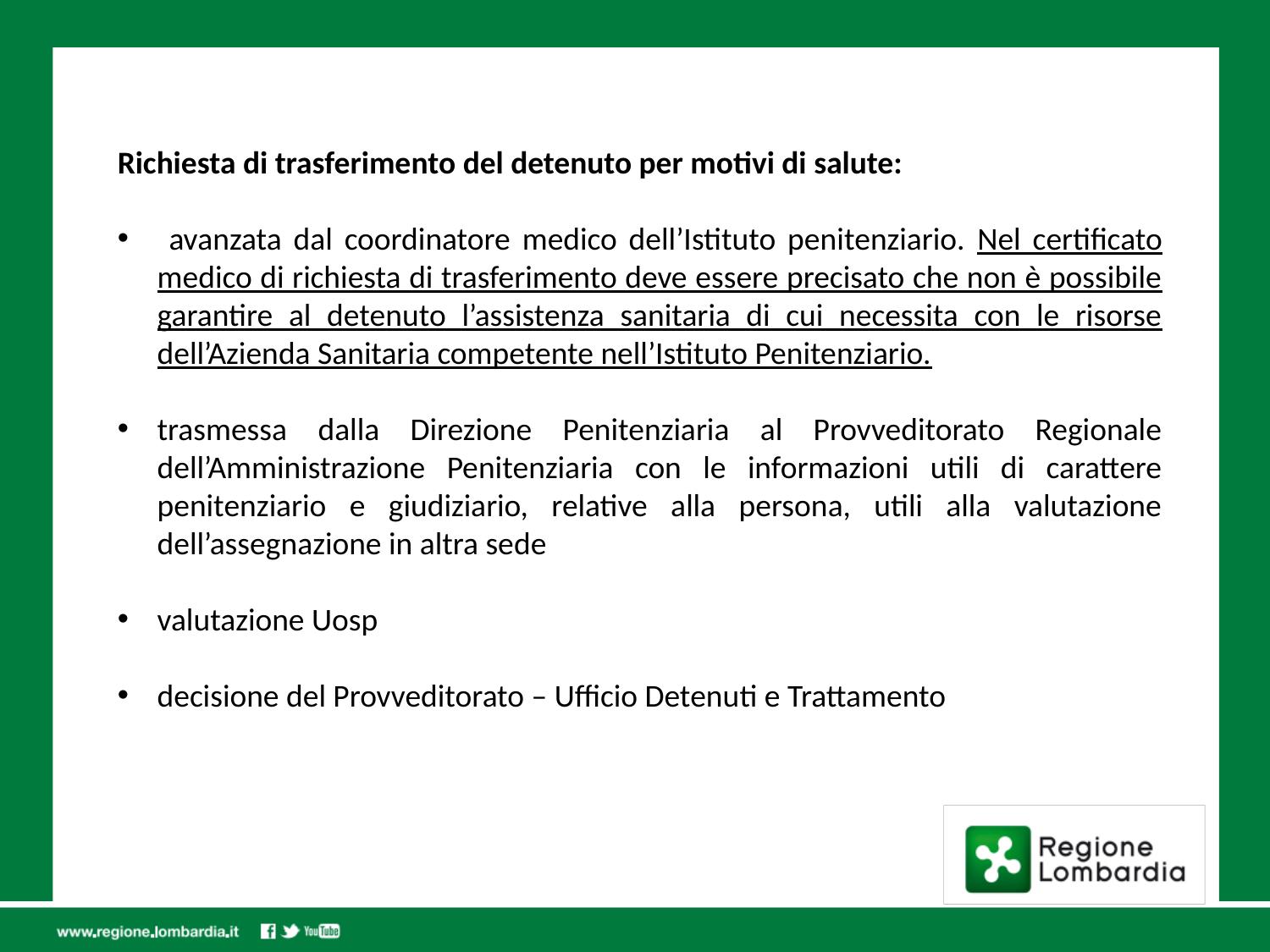

Richiesta di trasferimento del detenuto per motivi di salute:

 avanzata dal coordinatore medico dell’Istituto penitenziario. Nel certificato medico di richiesta di trasferimento deve essere precisato che non è possibile garantire al detenuto l’assistenza sanitaria di cui necessita con le risorse dell’Azienda Sanitaria competente nell’Istituto Penitenziario.

trasmessa dalla Direzione Penitenziaria al Provveditorato Regionale dell’Amministrazione Penitenziaria con le informazioni utili di carattere penitenziario e giudiziario, relative alla persona, utili alla valutazione dell’assegnazione in altra sede

valutazione Uosp

decisione del Provveditorato – Ufficio Detenuti e Trattamento